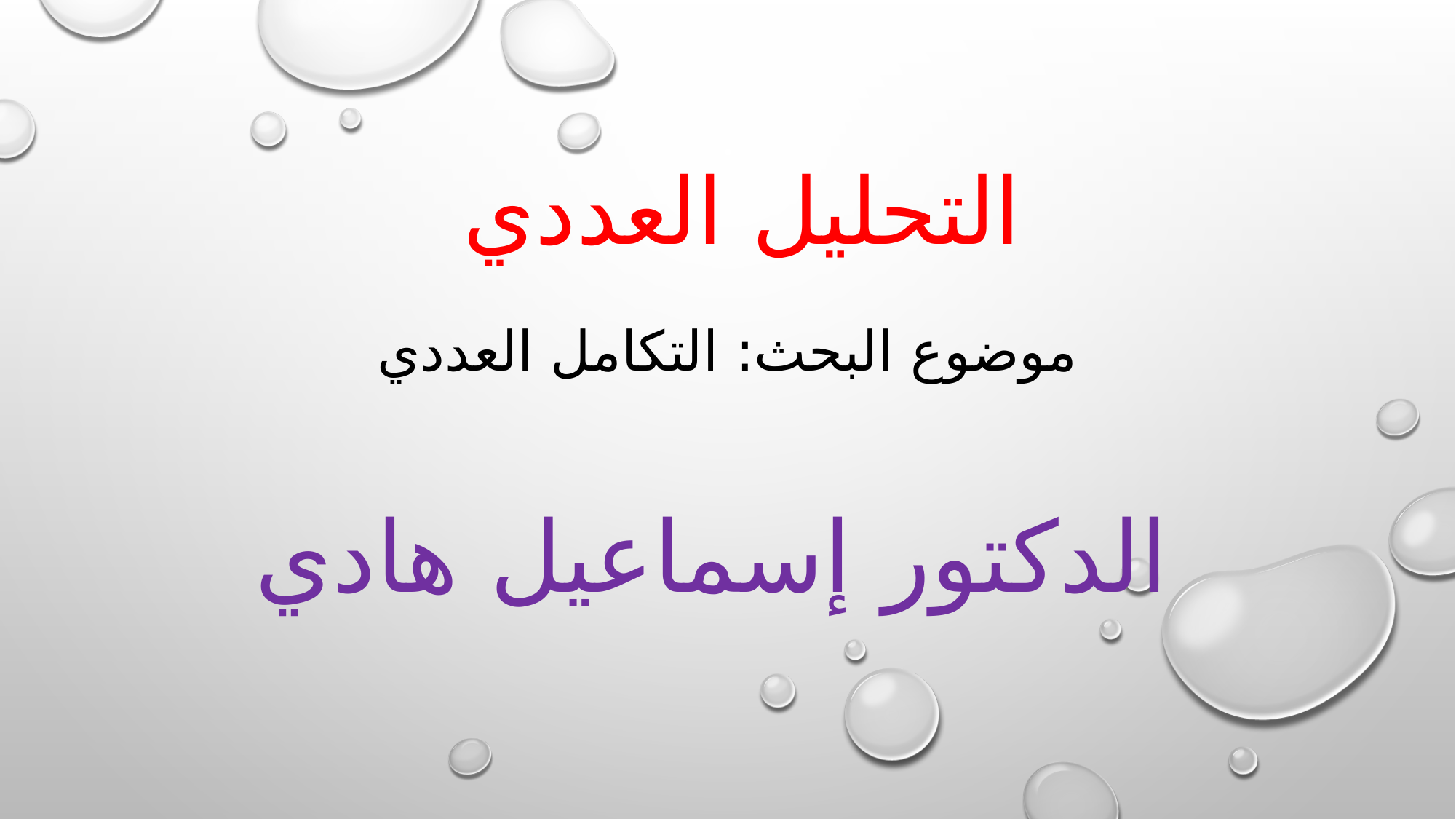

# التحليل العددي موضوع البحث: التكامل العددي
 الدكتور إسماعيل هادي